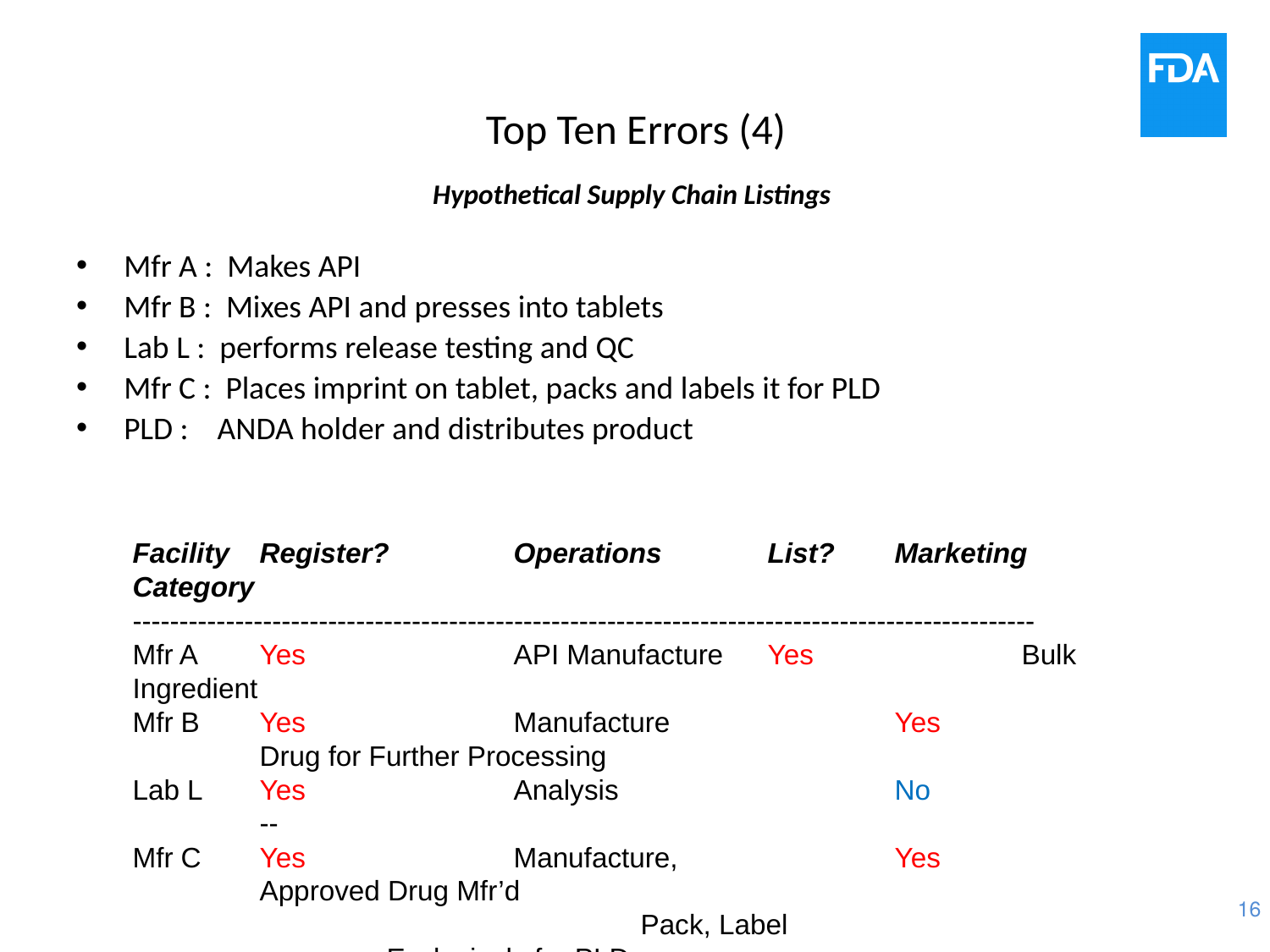

Top Ten Errors (4)
# Hypothetical Supply Chain Listings
Mfr A :  Makes API
Mfr B :  Mixes API and presses into tablets
Lab L :  performs release testing and QC
Mfr C :  Places imprint on tablet, packs and labels it for PLD
PLD :    ANDA holder and distributes product
Facility	Register?	Operations	List?	Marketing Category
-------------------------------------------------------------------------------------------------
Mfr A	Yes		API Manufacture	Yes		Bulk Ingredient
Mfr B	Yes		Manufacture		Yes		Drug for Further Processing
Lab L	Yes		Analysis			No		--
Mfr C	Yes		Manufacture,		Yes		Approved Drug Mfr’d
				Pack, Label				Exclusively for PLD
PLD		No		--				Yes		Approved Drug ANDA